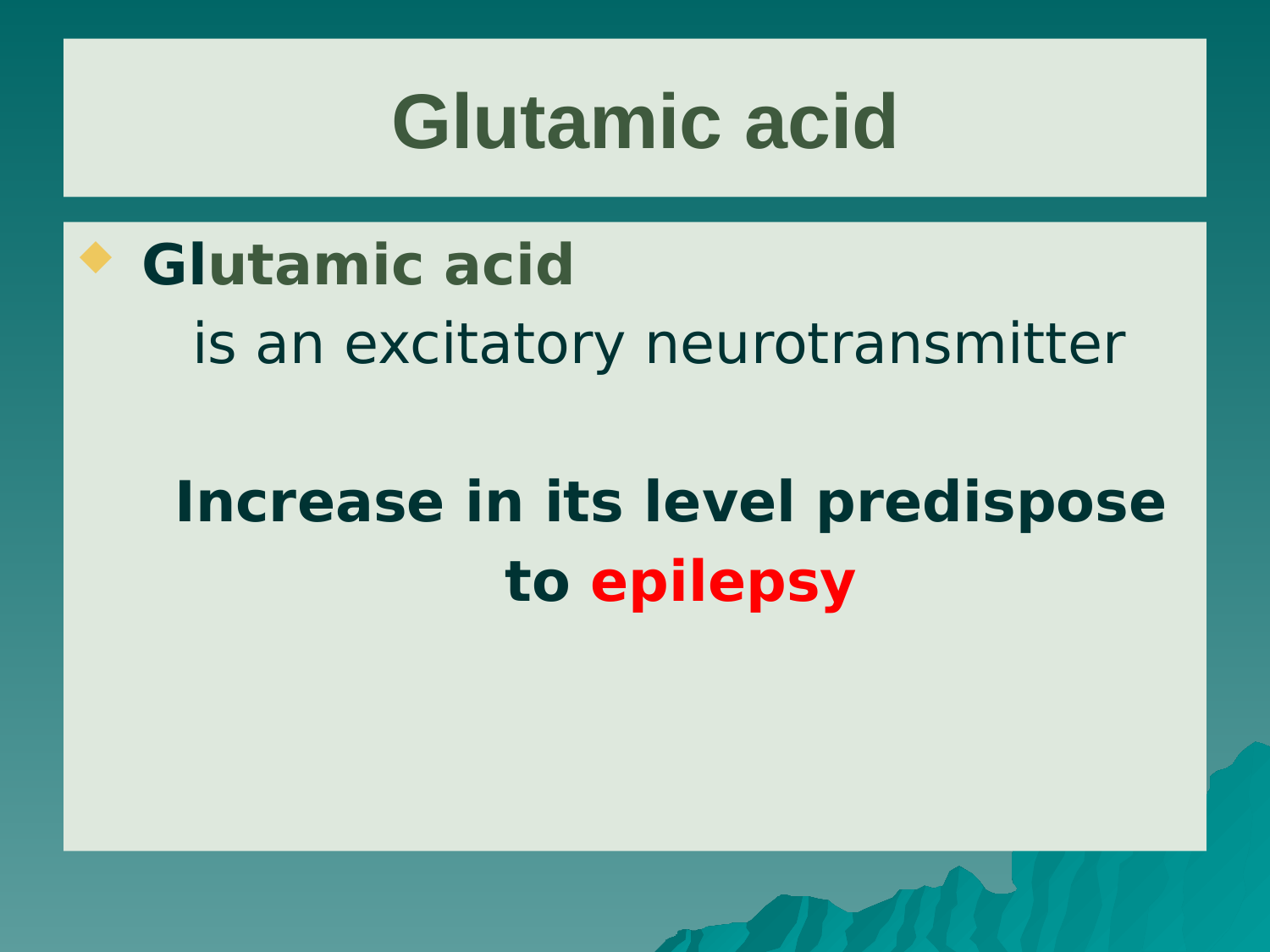

# Glutamic acid
 Glutamic acid
      is an excitatory neurotransmitter

     Increase in its level predispose
     			to epilepsy